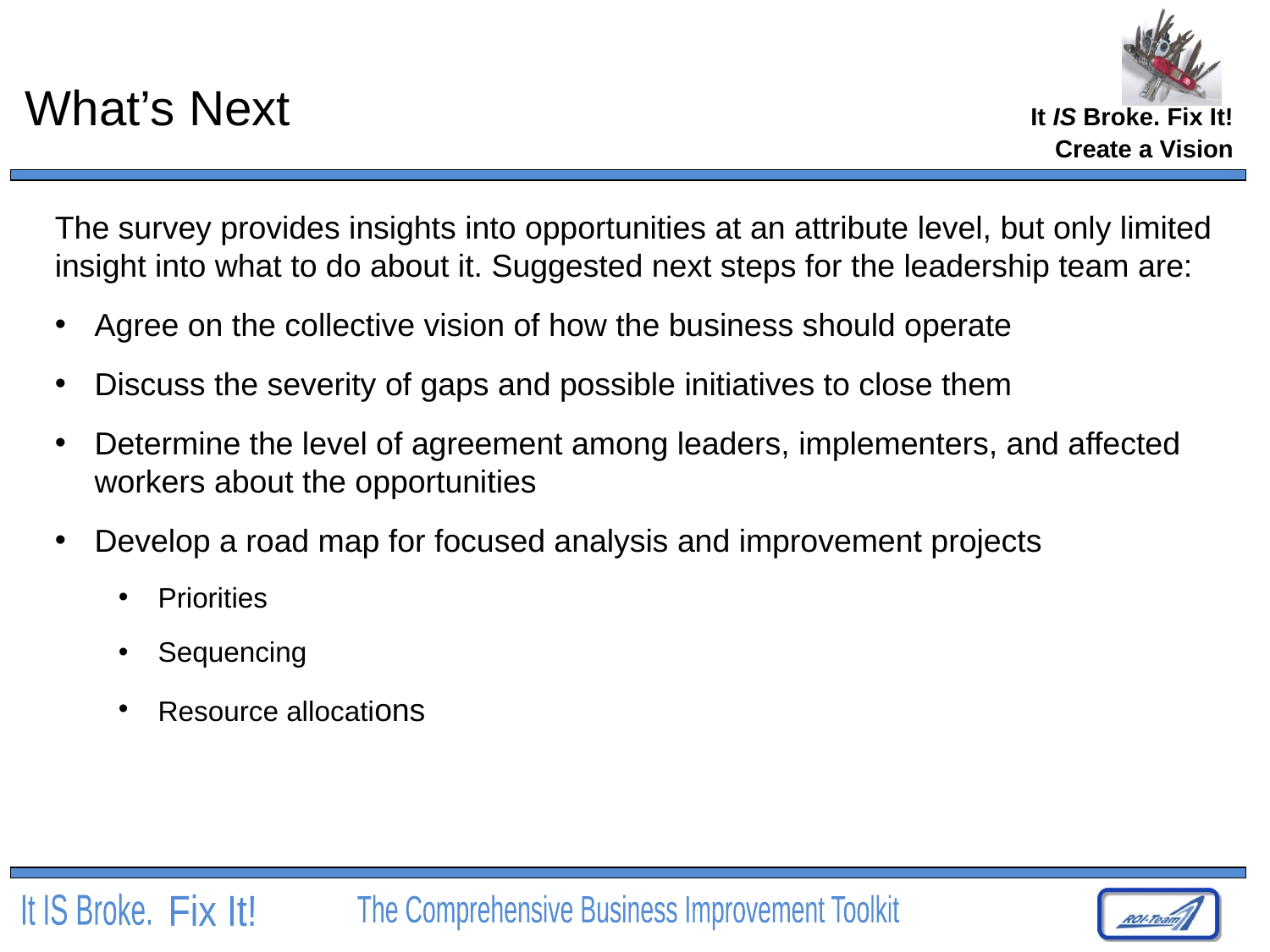

# What’s Next
Create a Vision
The survey provides insights into opportunities at an attribute level, but only limited insight into what to do about it. Suggested next steps for the leadership team are:
Agree on the collective vision of how the business should operate
Discuss the severity of gaps and possible initiatives to close them
Determine the level of agreement among leaders, implementers, and affected workers about the opportunities
Develop a road map for focused analysis and improvement projects
Priorities
Sequencing
Resource allocations